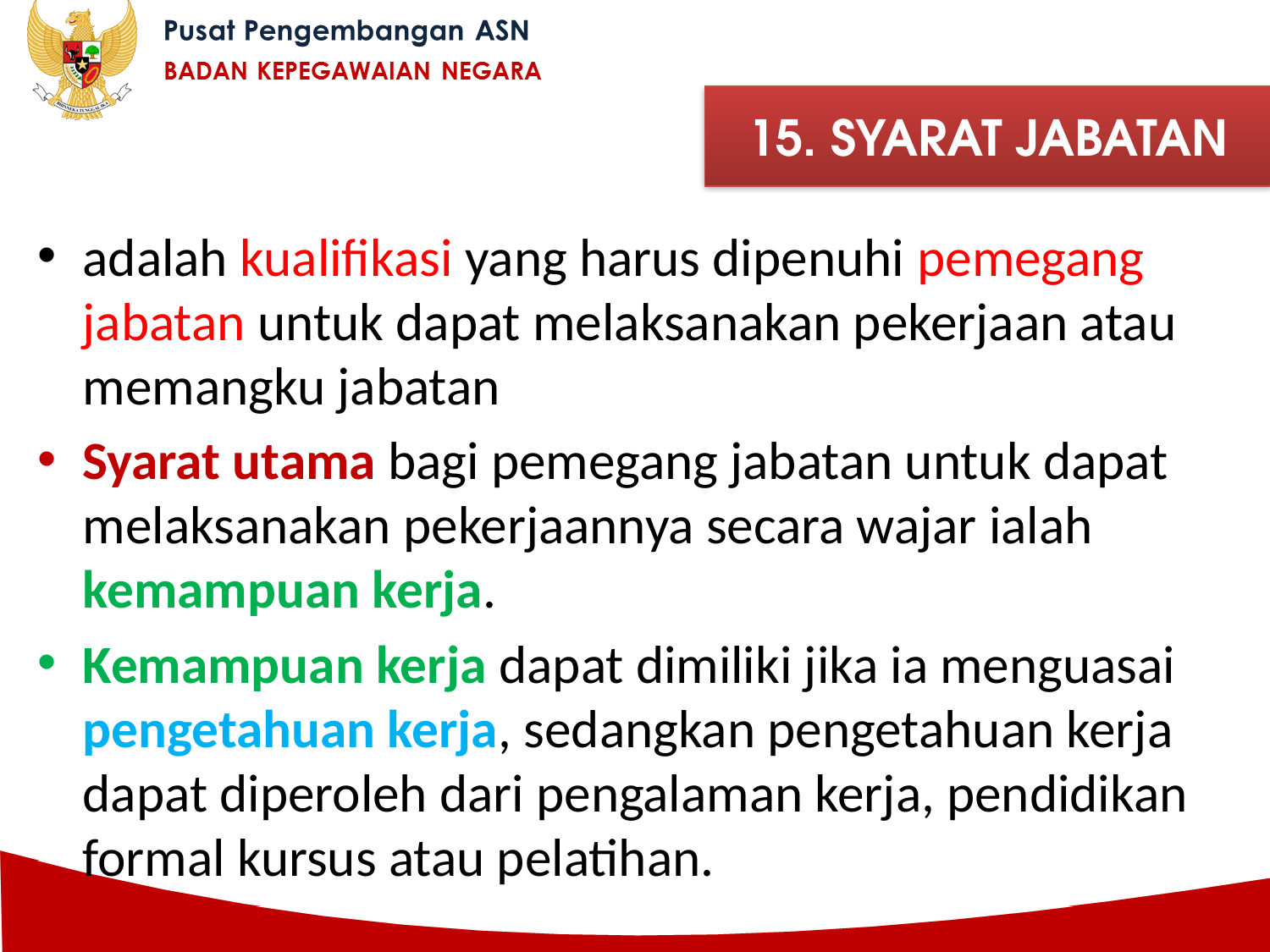

15. SYARAT JABATAN
adalah kualifikasi yang harus dipenuhi pemegang jabatan untuk dapat melaksanakan pekerjaan atau memangku jabatan
Syarat utama bagi pemegang jabatan untuk dapat melaksanakan pekerjaannya secara wajar ialah kemampuan kerja.
Kemampuan kerja dapat dimiliki jika ia menguasai pengetahuan kerja, sedangkan pengetahuan kerja dapat diperoleh dari pengalaman kerja, pendidikan formal kursus atau pelatihan.